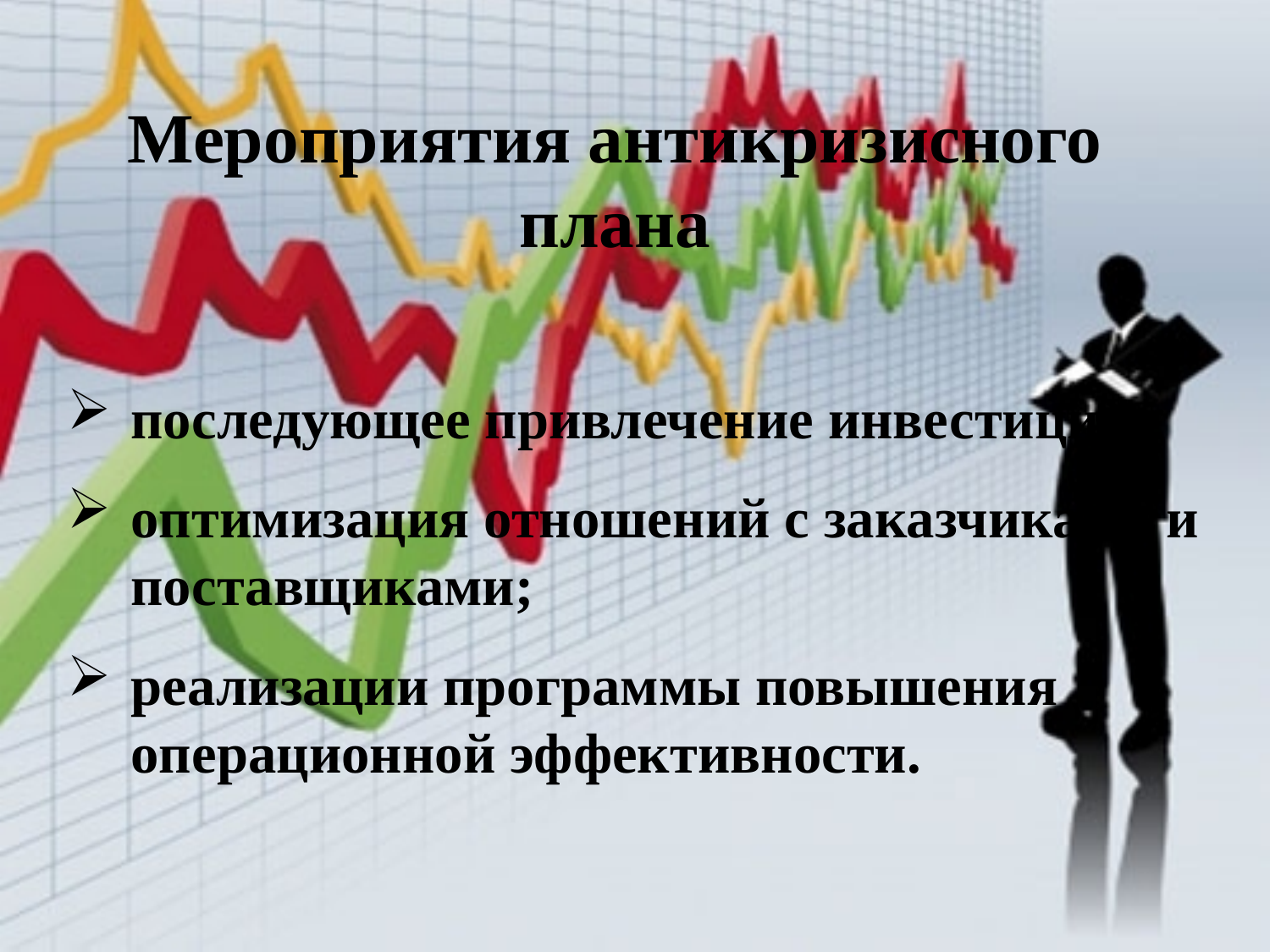

Мероприятия антикризисного плана
последующее привлечение инвестиций;
оптимизация отношений с заказчиками и поставщиками;
реализации программы повышения операционной эффективности.